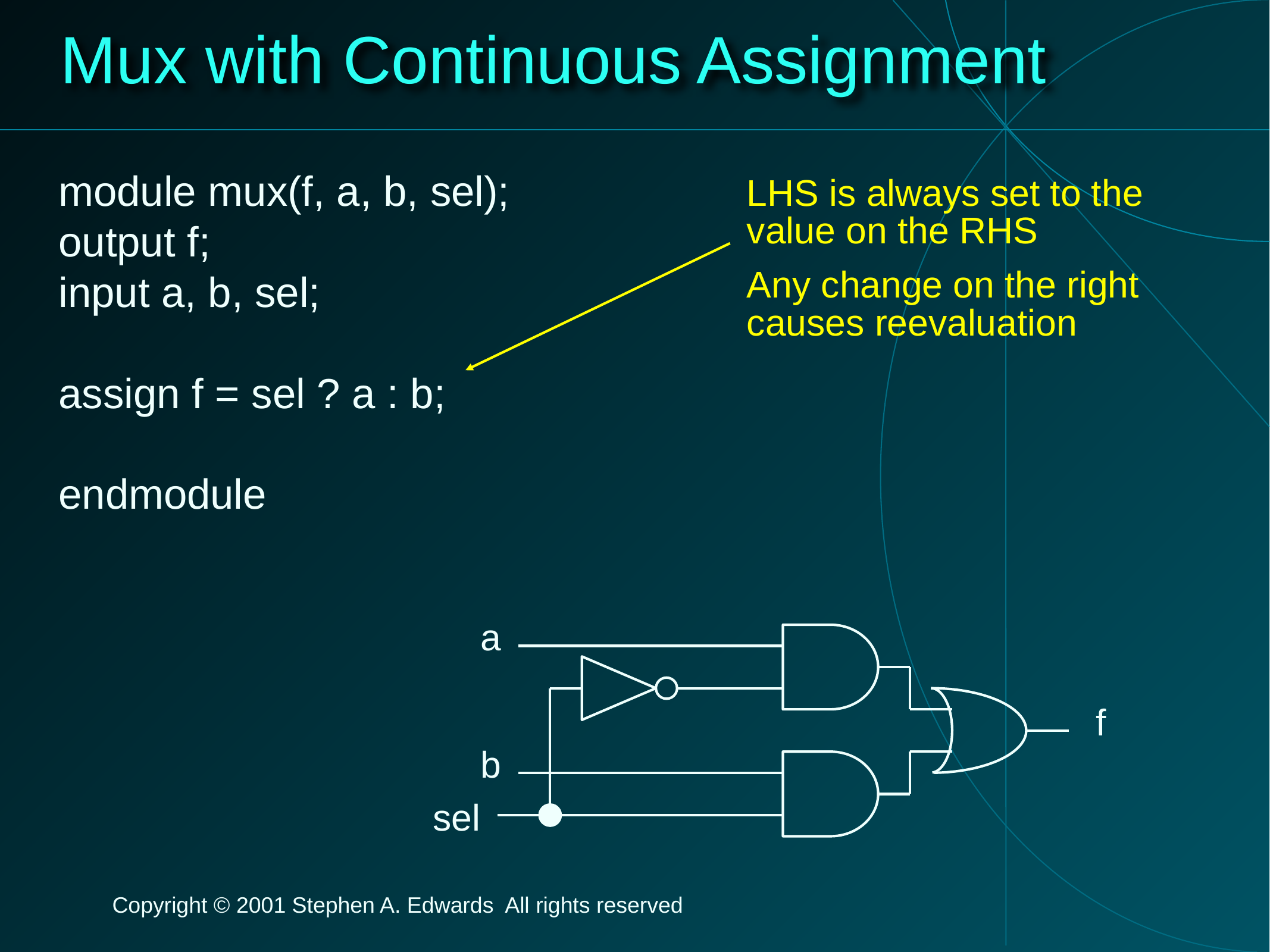

# Mux with Continuous Assignment
module mux(f, a, b, sel);
output f;
input a, b, sel;

assign f = sel ? a : b;

endmodule
LHS is always set to the value on the RHS
Any change on the right causes reevaluation

a

f

b

sel